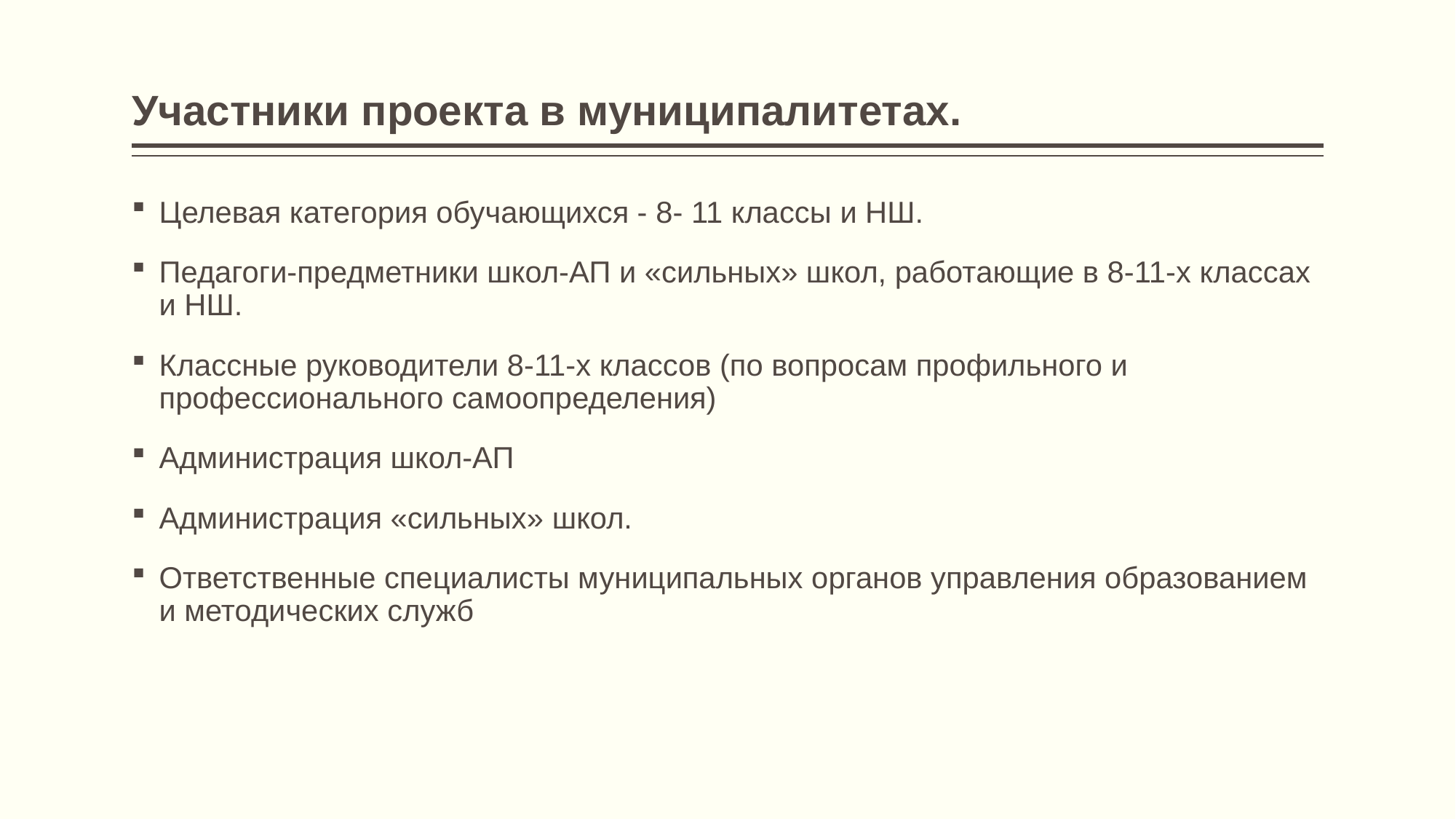

# Участники проекта в муниципалитетах.
Целевая категория обучающихся - 8- 11 классы и НШ.
Педагоги-предметники школ-АП и «сильных» школ, работающие в 8-11-х классах и НШ.
Классные руководители 8-11-х классов (по вопросам профильного и профессионального самоопределения)
Администрация школ-АП
Администрация «сильных» школ.
Ответственные специалисты муниципальных органов управления образованием и методических служб